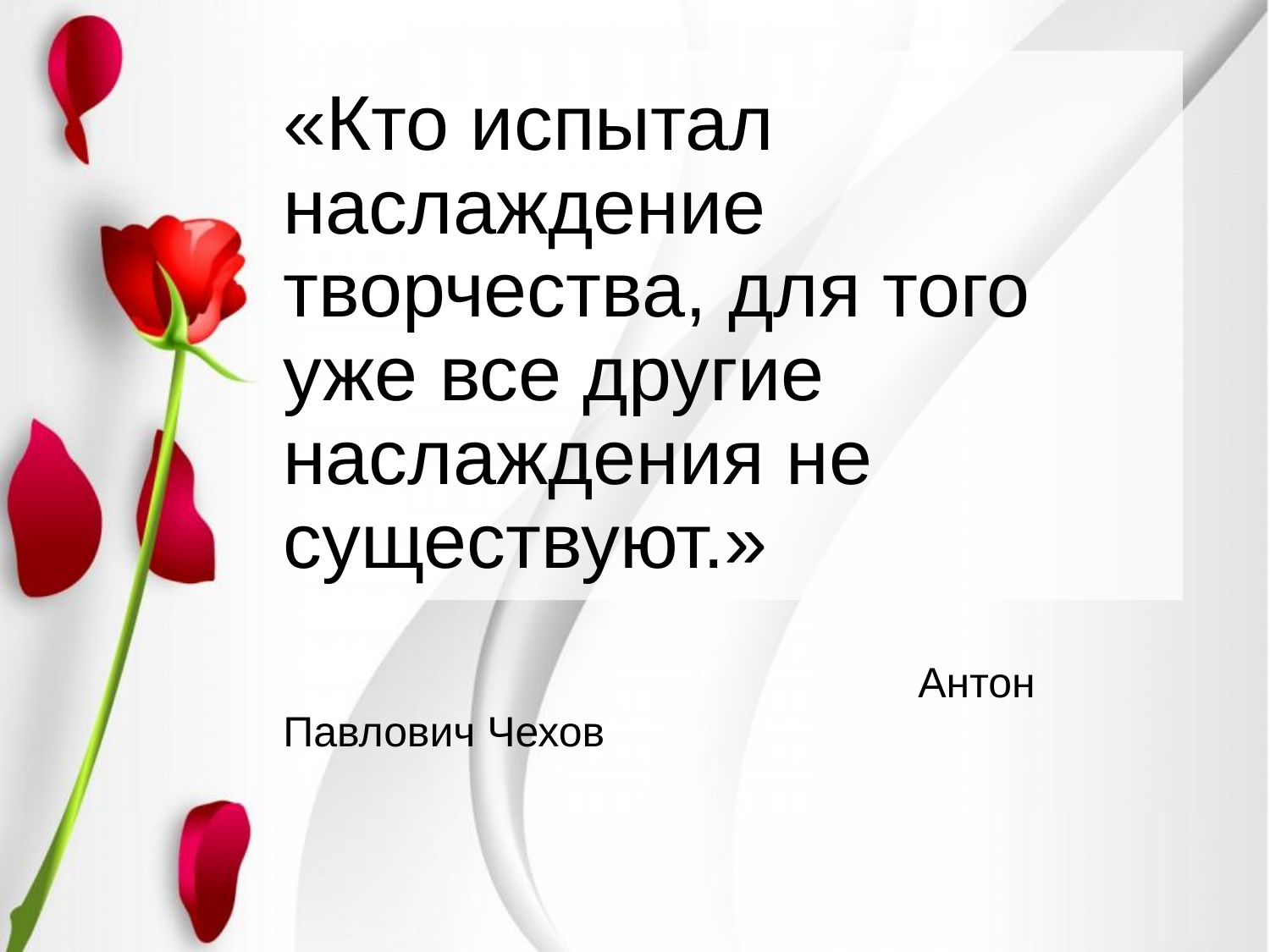

# «Кто испытал наслаждение творчества, для того уже все другие наслаждения не существуют.» Антон Павлович Чехов